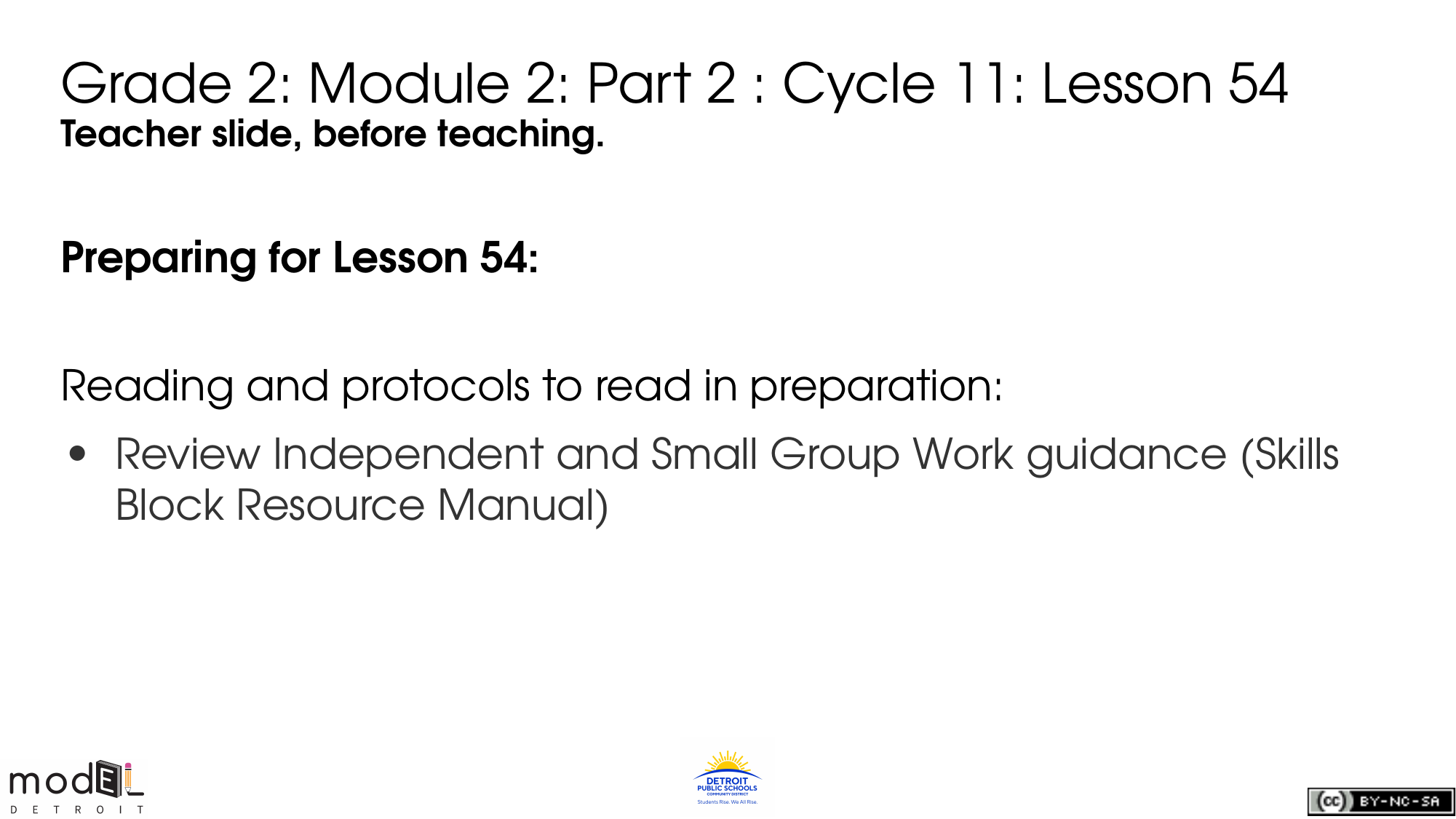

# Grade 2: Module 2: Part 2 : Cycle 11: Lesson 54
Teacher slide, before teaching.
Preparing for Lesson 54:

Reading and protocols to read in preparation:
Review Independent and Small Group Work guidance (Skills Block Resource Manual)